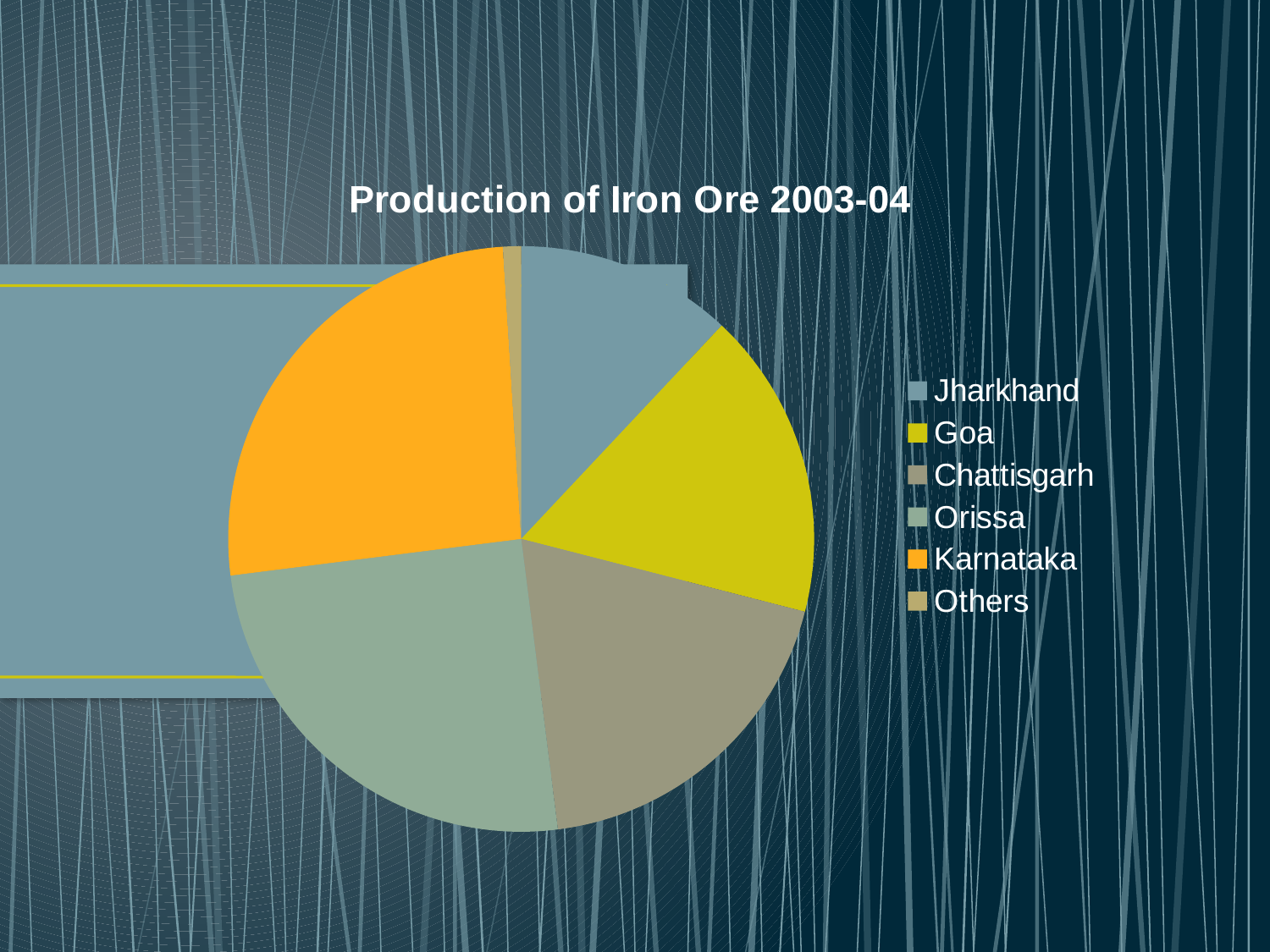

### Chart:

| Category | Production of Iron Ore 2003-04 |
|---|---|
| Jharkhand | 0.12 |
| Goa | 0.17 |
| Chattisgarh | 0.19 |
| Orissa | 0.25 |
| Karnataka | 0.26 |
| Others | 0.01 |